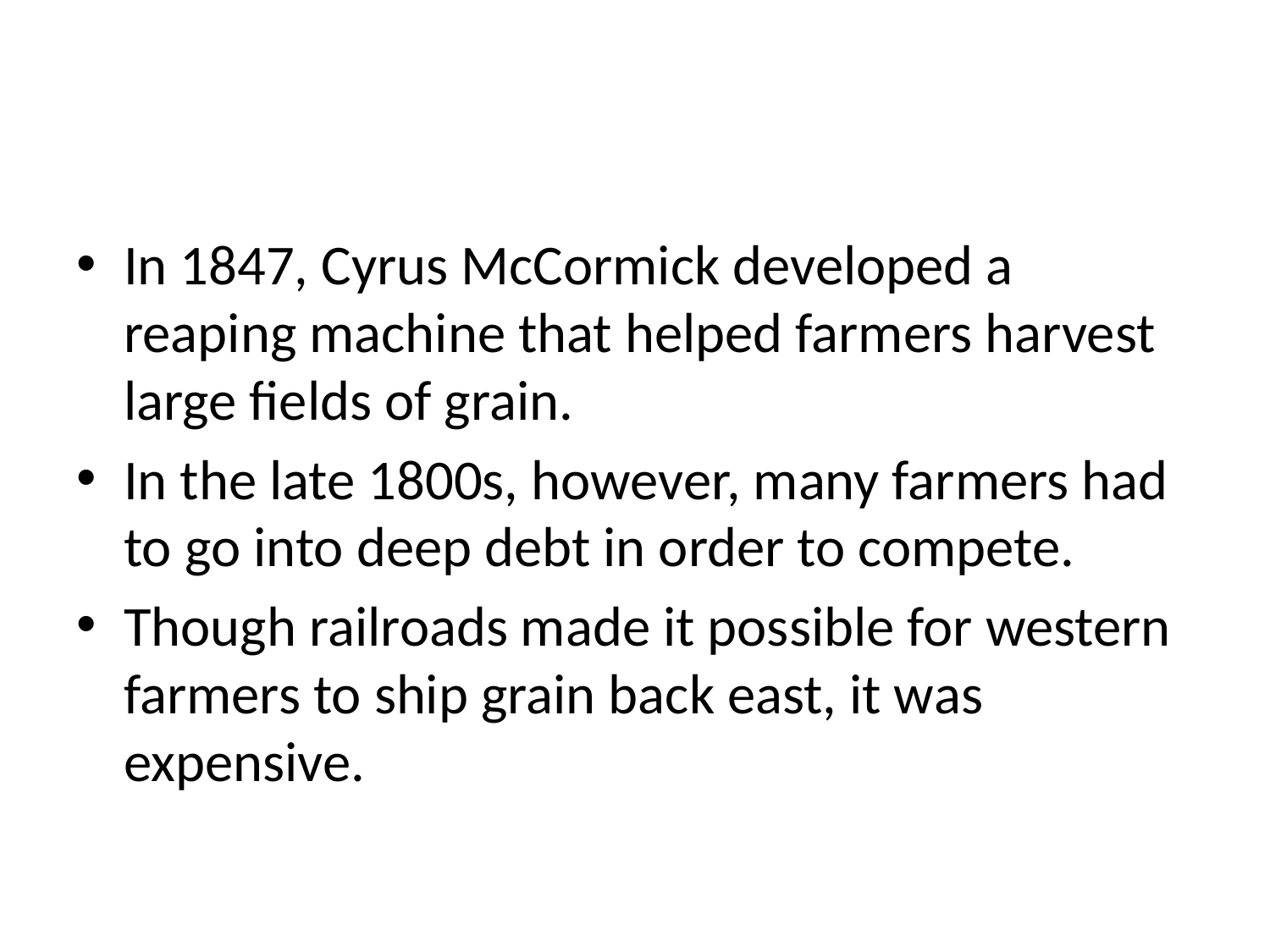

#
In 1847, Cyrus McCormick developed a reaping machine that helped farmers harvest large fields of grain.
In the late 1800s, however, many farmers had to go into deep debt in order to compete.
Though railroads made it possible for western farmers to ship grain back east, it was expensive.